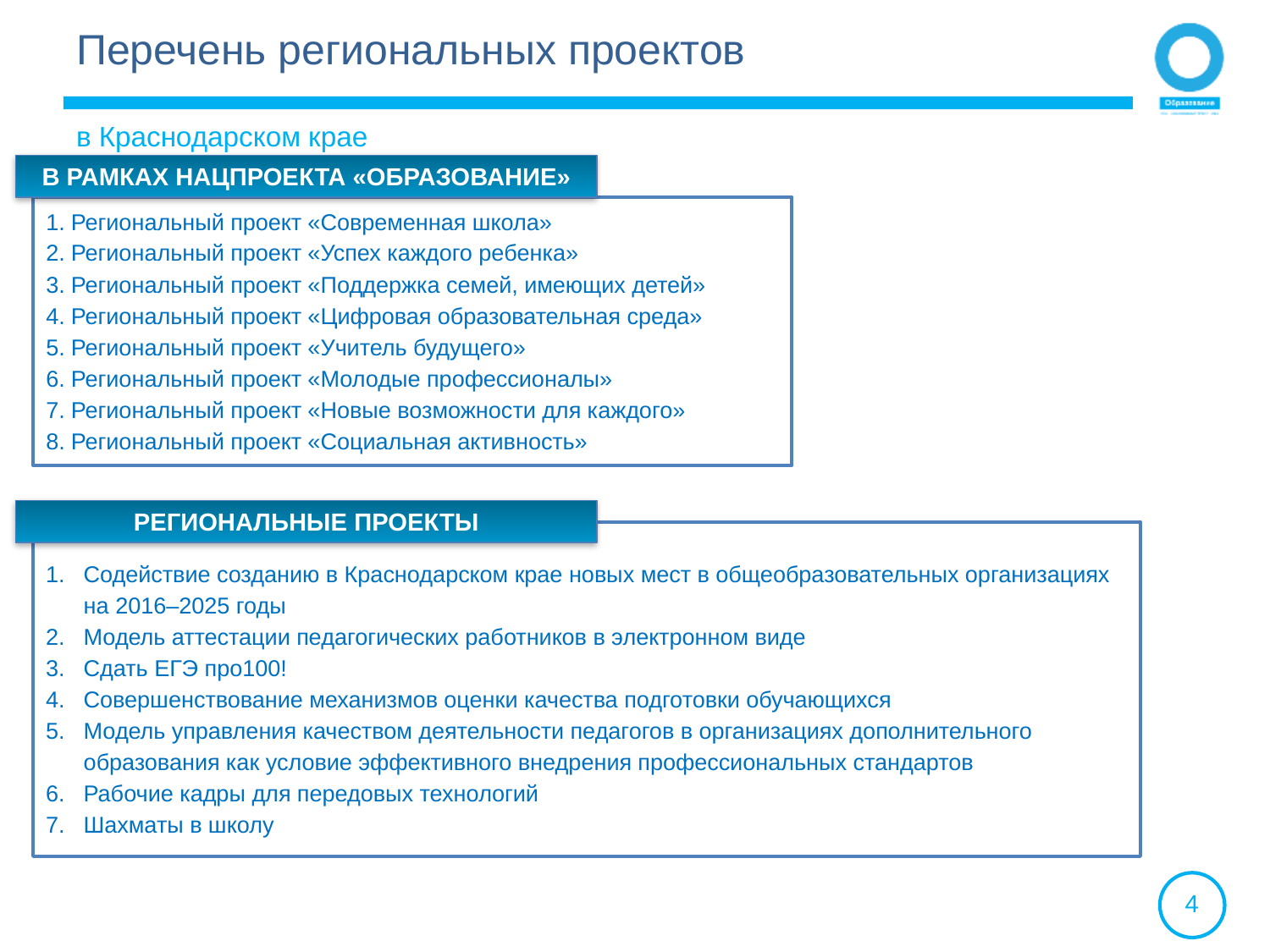

Перечень региональных проектов
в Краснодарском крае
В РАМКАХ НАЦПРОЕКТА «ОБРАЗОВАНИЕ»
Региональный проект «Современная школа»
Региональный проект «Успех каждого ребенка»
Региональный проект «Поддержка семей, имеющих детей»
Региональный проект «Цифровая образовательная среда»
Региональный проект «Учитель будущего»
Региональный проект «Молодые профессионалы»
Региональный проект «Новые возможности для каждого»
Региональный проект «Социальная активность»
РЕГИОНАЛЬНЫЕ ПРОЕКТЫ

Содействие созданию в Краснодарском крае новых мест в общеобразовательных организациях на 2016–2025 годы
Модель аттестации педагогических работников в электронном виде
Сдать ЕГЭ про100!
Совершенствование механизмов оценки качества подготовки обучающихся
Модель управления качеством деятельности педагогов в организациях дополнительного образования как условие эффективного внедрения профессиональных стандартов
Рабочие кадры для передовых технологий
Шахматы в школу